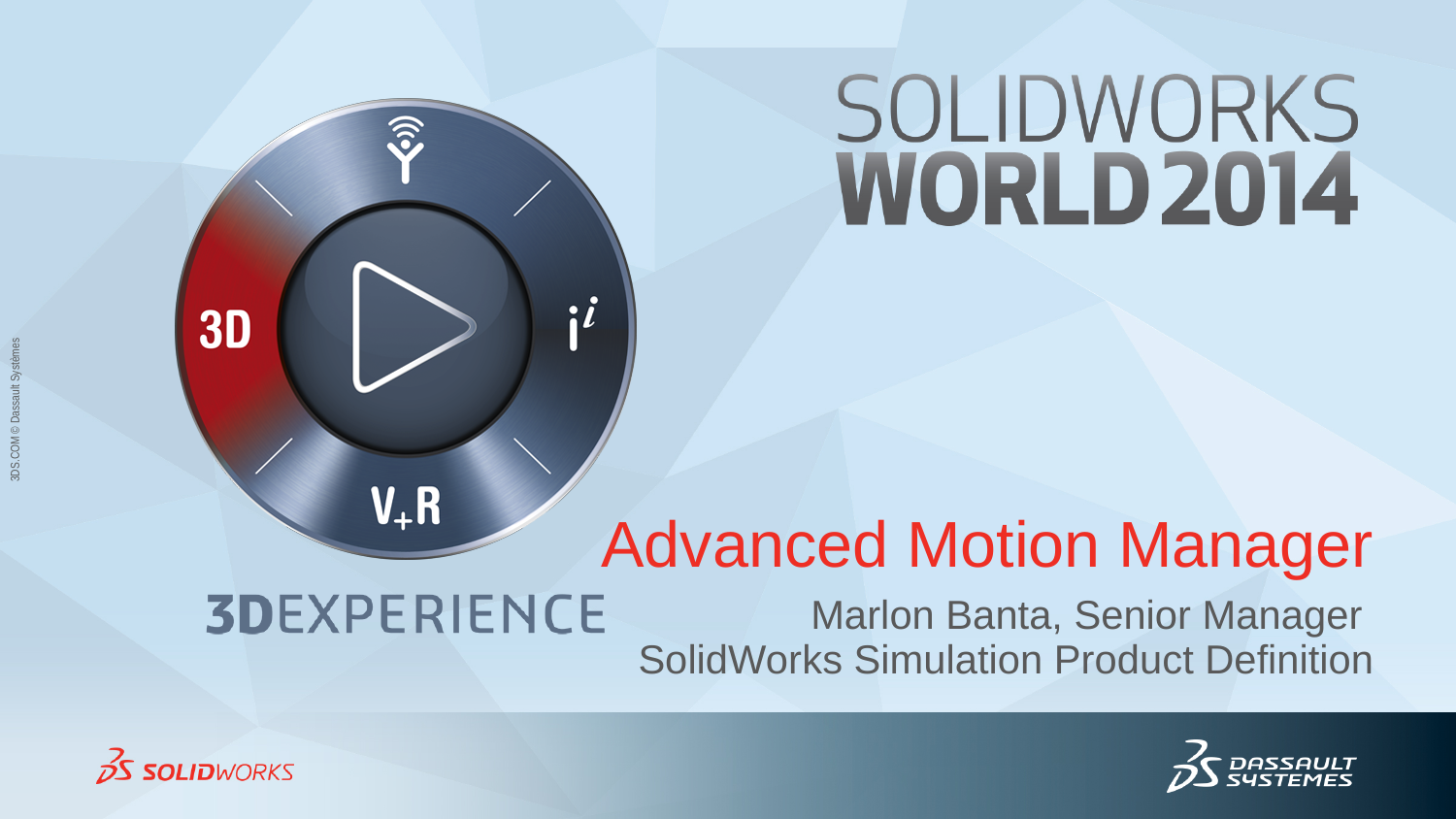

# Advanced Motion Manager
Marlon Banta, Senior Manager
SolidWorks Simulation Product Definition